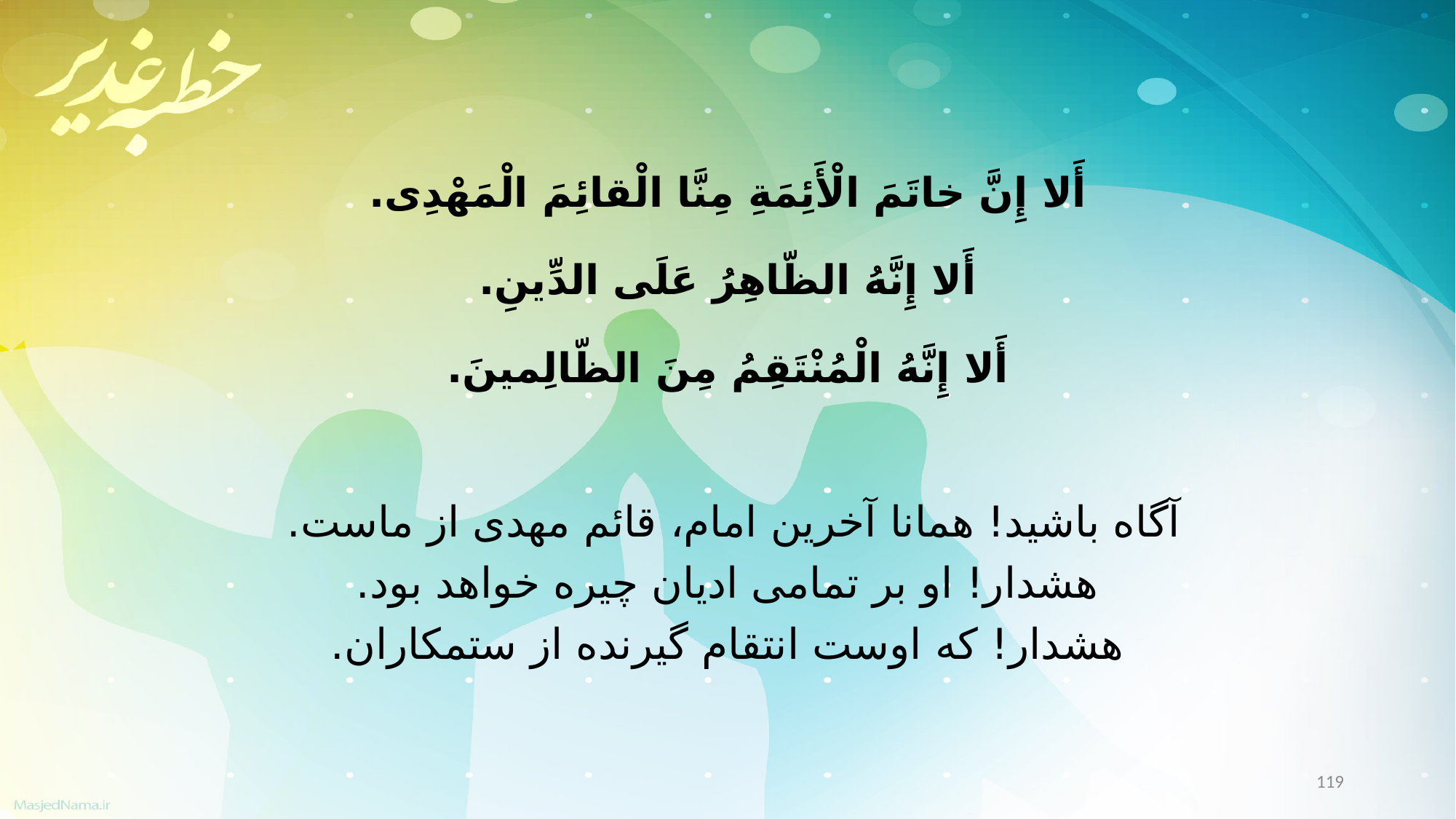

أَلا إِنَّ خاتَمَ الْأَئِمَةِ مِنَّا الْقائِمَ الْمَهْدِی.
أَلا إِنَّهُ الظّاهِرُ عَلَی الدِّینِ.
أَلا إِنَّهُ الْمُنْتَقِمُ مِنَ الظّالِمینَ.
آگاه باشید! همانا آخرین امام، قائم مهدی از ماست.
هشدار! او بر تمامی ادیان چیره خواهد بود.
هشدار! که اوست انتقام گیرنده از ستمکاران.
119